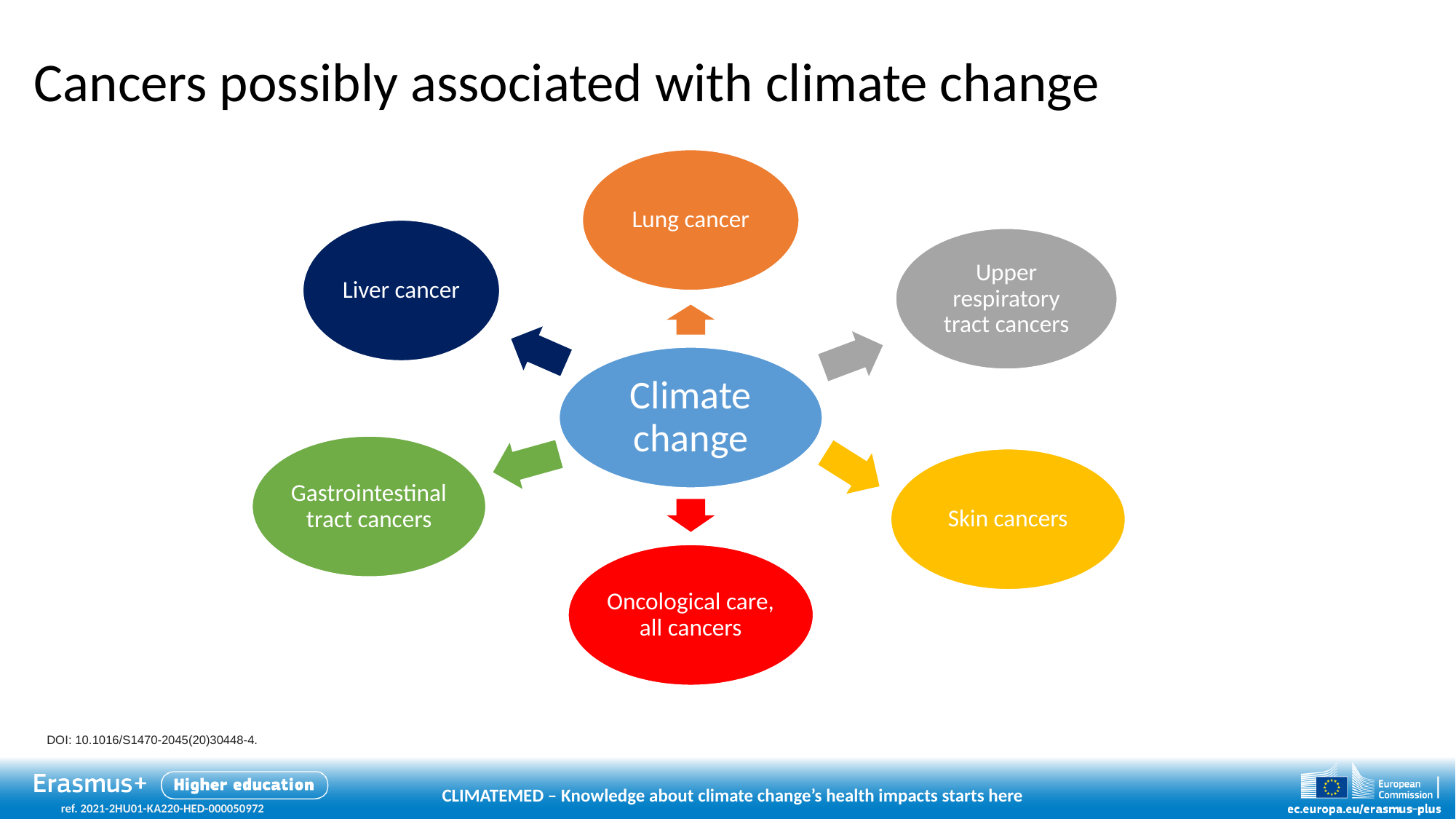

# Cancers possibly associated with climate change
Climate change

Lung cancer

Upper respiratory tract cancers

Skin cancers

Oncological care, all cancers

Gastrointestinal tract cancers

Liver cancer
DOI: 10.1016/S1470-2045(20)30448-4.